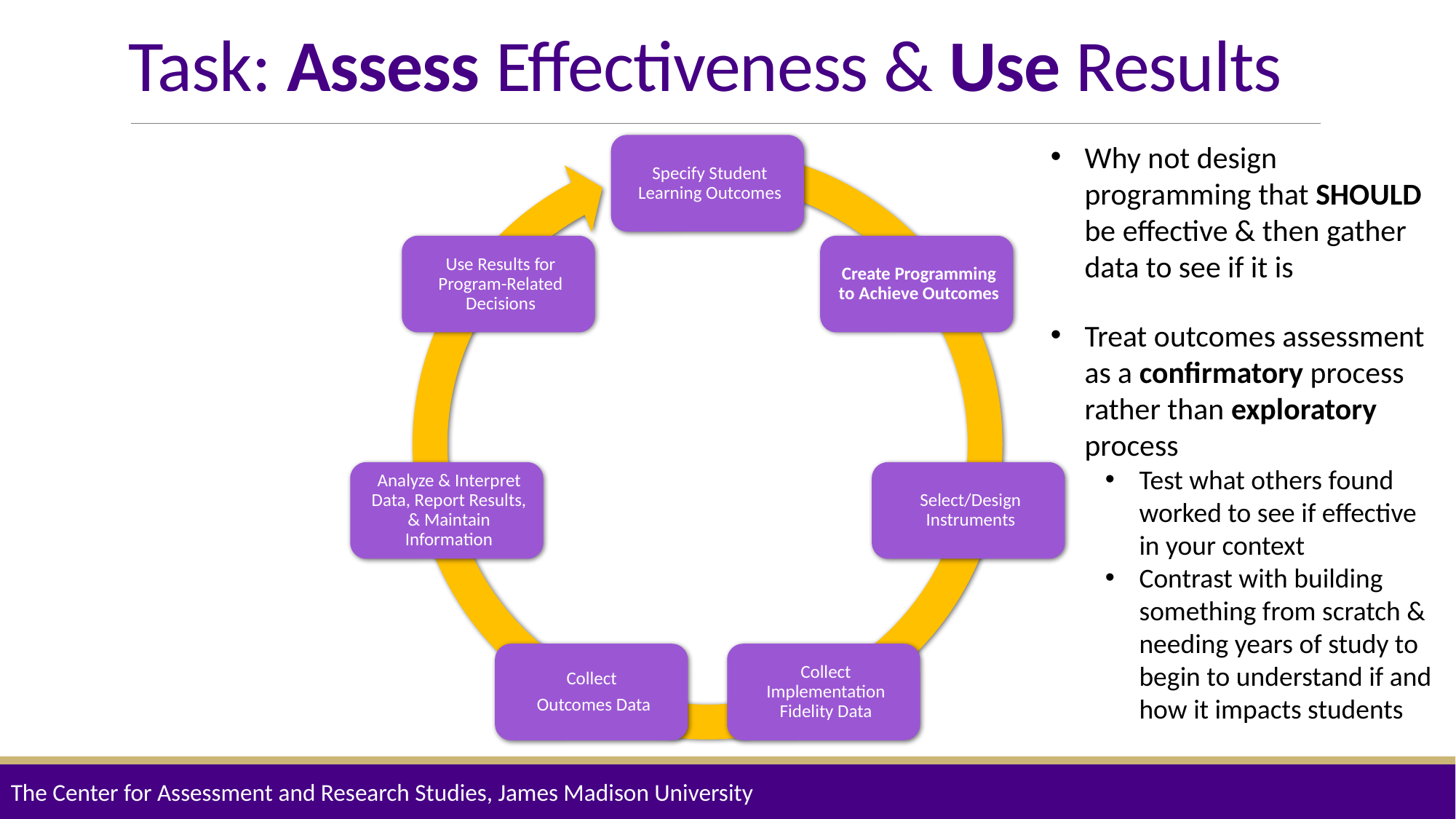

# Task: Assess Effectiveness & Use Results
Specify Student Learning Outcomes
Create Programming to Achieve Outcomes
Select/Design Instruments
Collect Implementation Fidelity Data
Collect
Outcomes Data
Analyze & Interpret Data, Report Results, & Maintain Information
Use Results for Program-Related Decisions
Why not design programming that SHOULD be effective & then gather data to see if it is

Treat outcomes assessment as a confirmatory process rather than exploratory process
Test what others found worked to see if effective in your context
Contrast with building something from scratch & needing years of study to begin to understand if and how it impacts students

The Center for Assessment and Research Studies, James Madison University